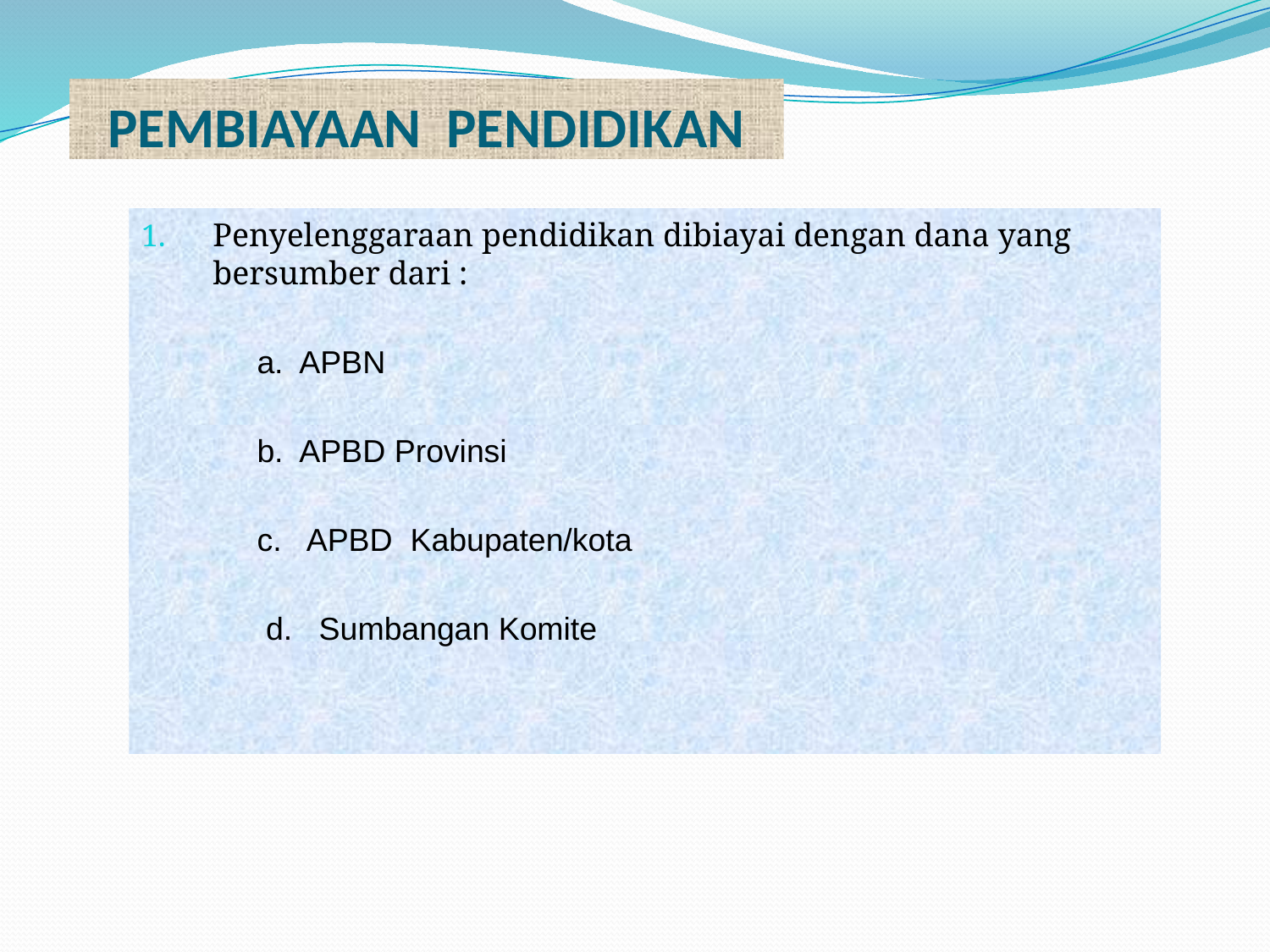

# PEMBIAYAAN  PENDIDIKAN
Penyelenggaraan pendidikan dibiayai dengan dana yang bersumber dari :

             a.  APBN

             b.  APBD Provinsi

             c.   APBD  Kabupaten/kota

              d.   Sumbangan Komite